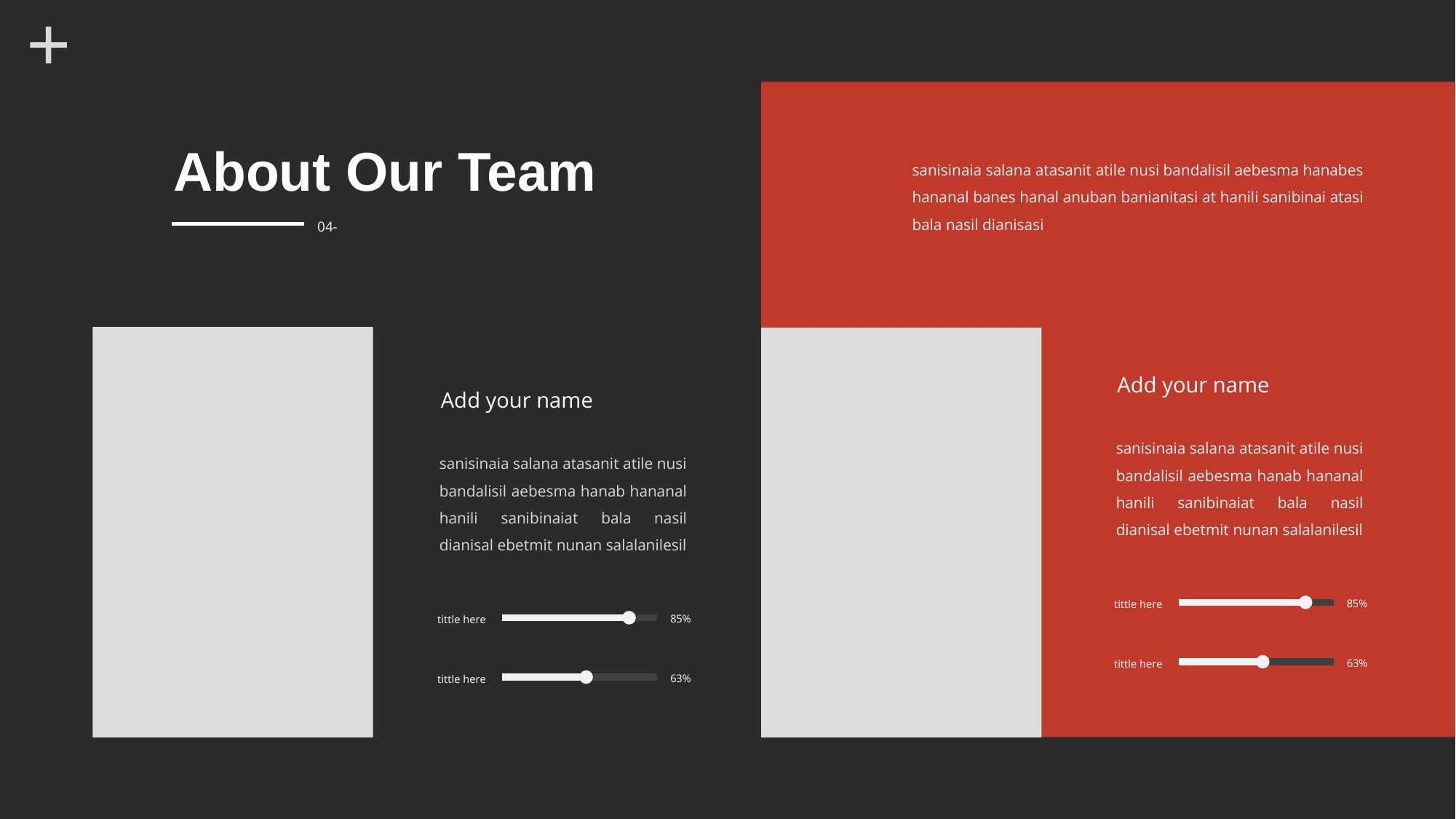

About Our Team
04-
sanisinaia salana atasanit atile nusi bandalisil aebesma hanabes hananal banes hanal anuban banianitasi at hanili sanibinai atasi bala nasil dianisasi
Add your name
sanisinaia salana atasanit atile nusi bandalisil aebesma hanab hananal hanili sanibinaiat bala nasil dianisal ebetmit nunan salalanilesil
Add your name
sanisinaia salana atasanit atile nusi bandalisil aebesma hanab hananal hanili sanibinaiat bala nasil dianisal ebetmit nunan salalanilesil
85%
tittle here
63%
tittle here
85%
tittle here
63%
tittle here